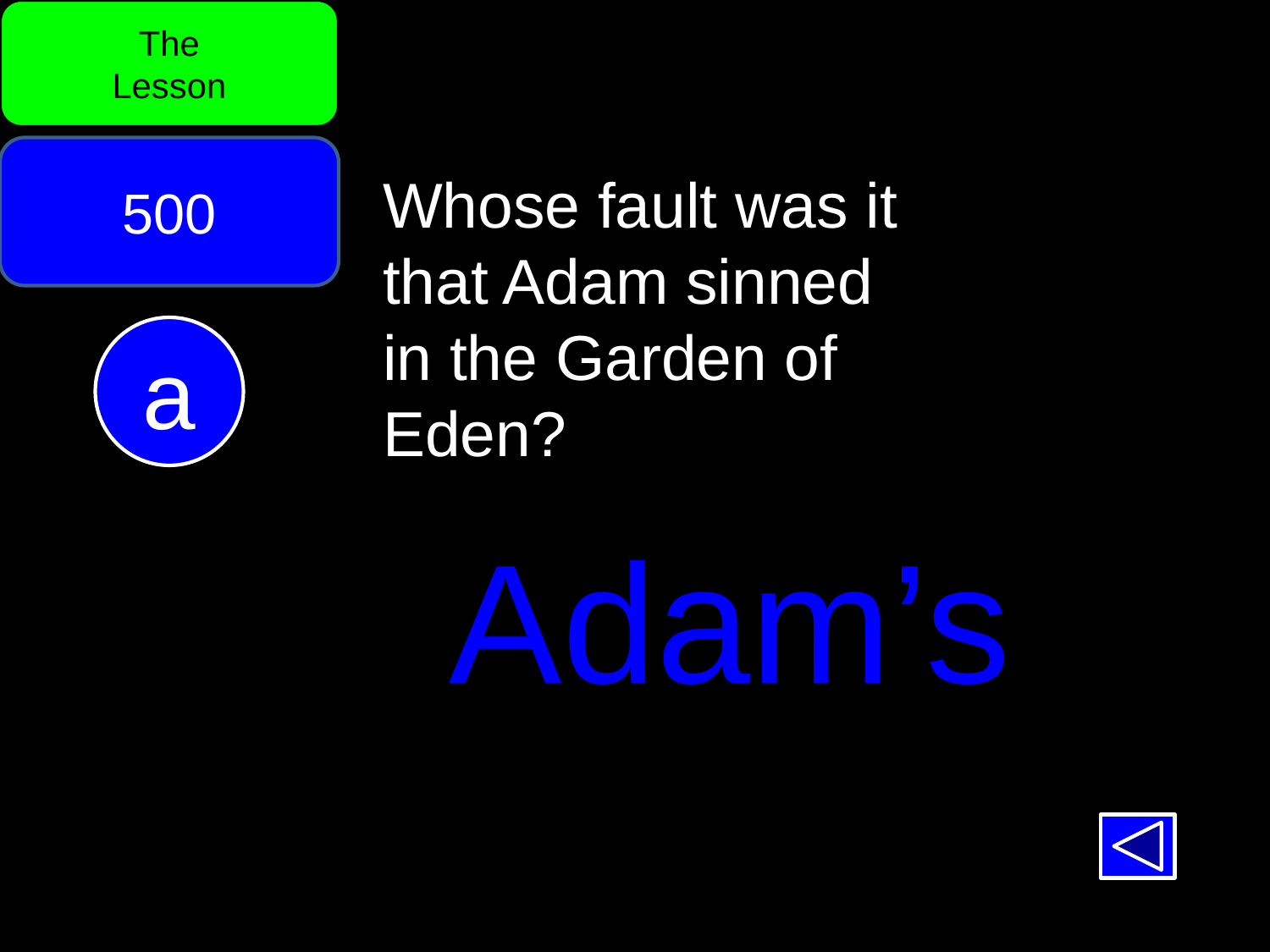

The
Lesson
500
Whose fault was it
that Adam sinned
in the Garden of
Eden?
a
Adam’s